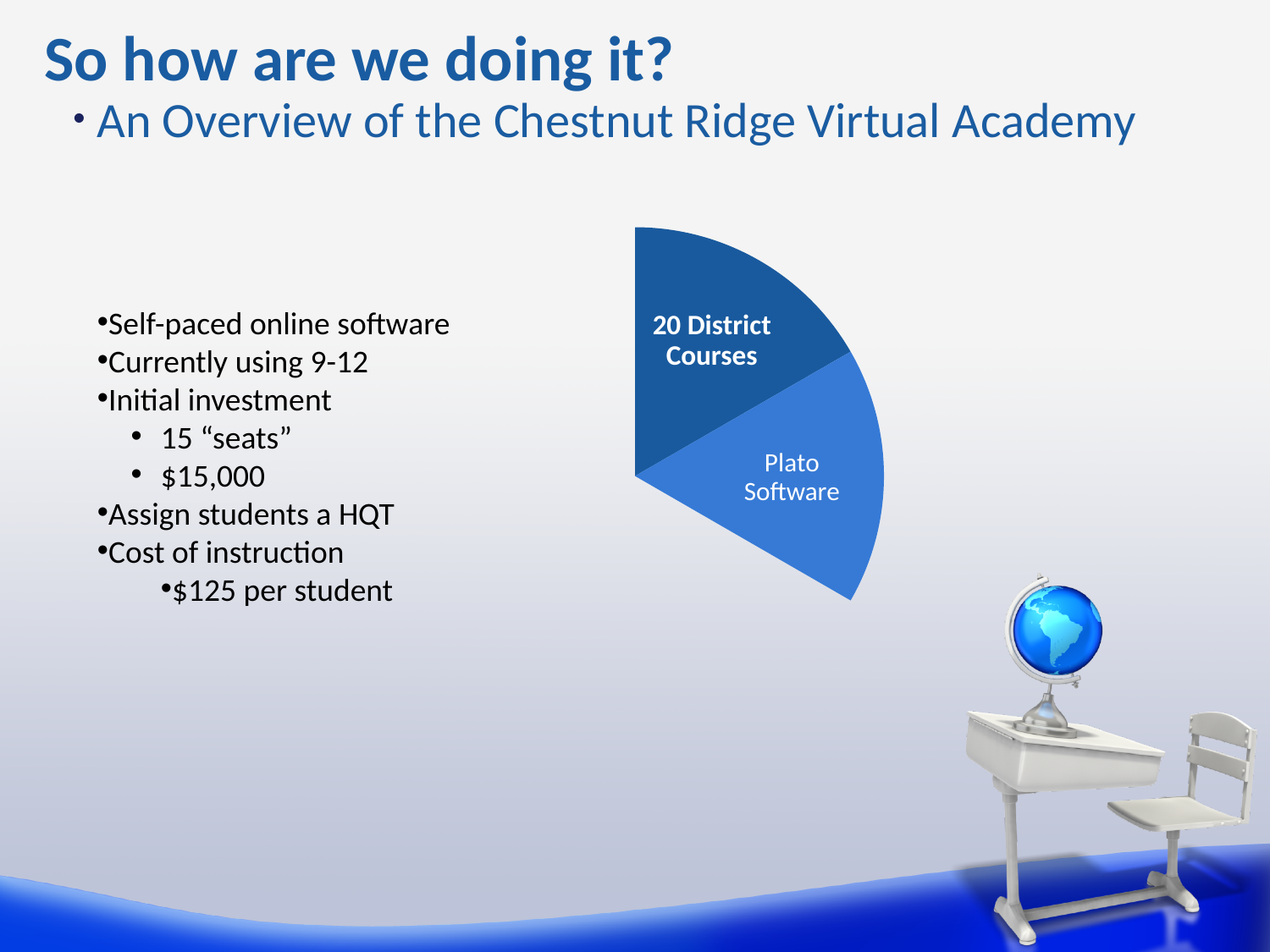

So how are we doing it?
An Overview of the Chestnut Ridge Virtual Academy

20 District Courses

Plato Software
Self-paced online software
Currently using 9-12
Initial investment
15 “seats”
$15,000
Assign students a HQT
Cost of instruction
$125 per student